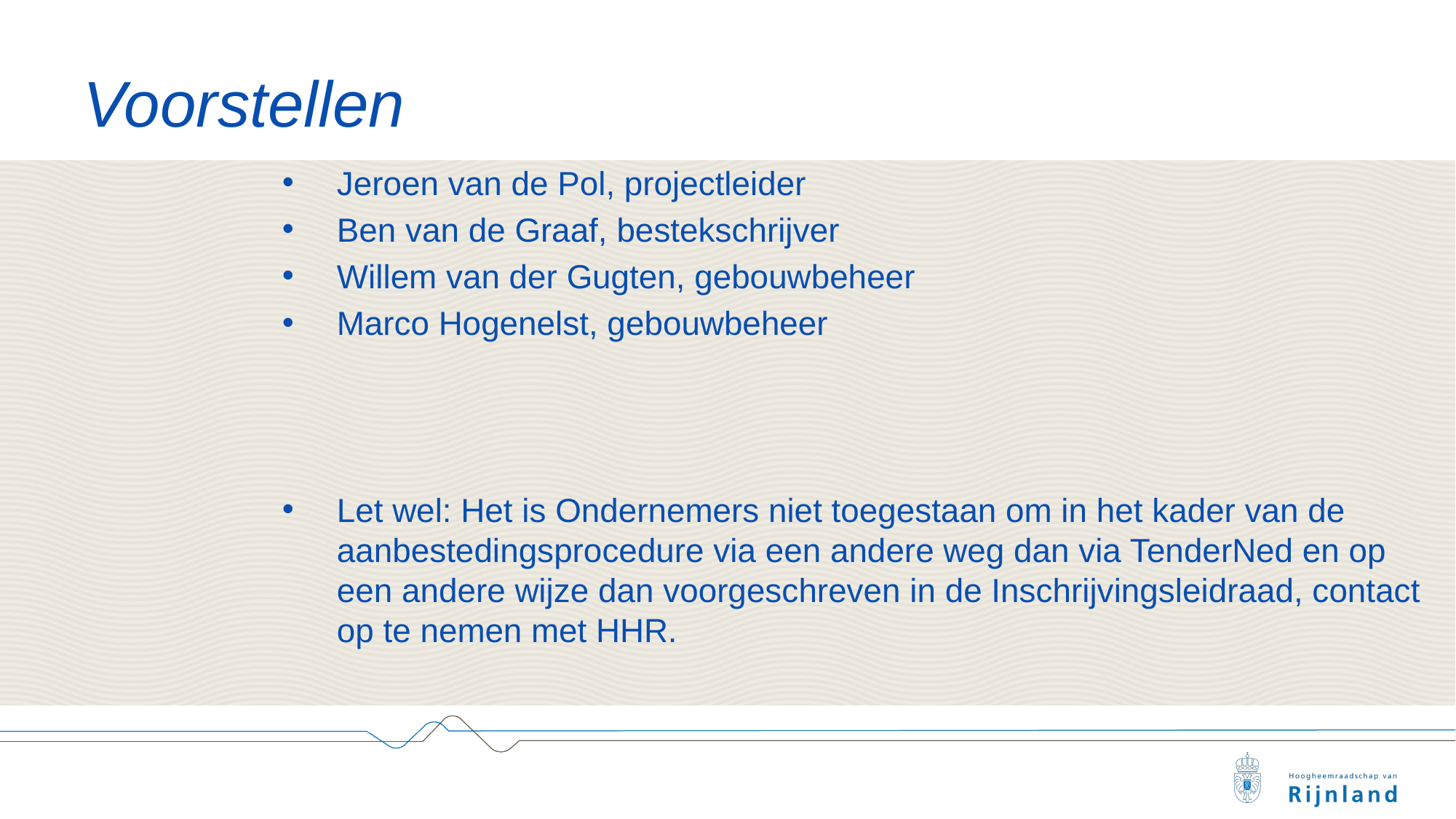

# Voorstellen
Jeroen van de Pol, projectleider
Ben van de Graaf, bestekschrijver
Willem van der Gugten, gebouwbeheer
Marco Hogenelst, gebouwbeheer

Let wel: Het is Ondernemers niet toegestaan om in het kader van de aanbestedingsprocedure via een andere weg dan via TenderNed en op een andere wijze dan voorgeschreven in de Inschrijvingsleidraad, contact op te nemen met HHR.